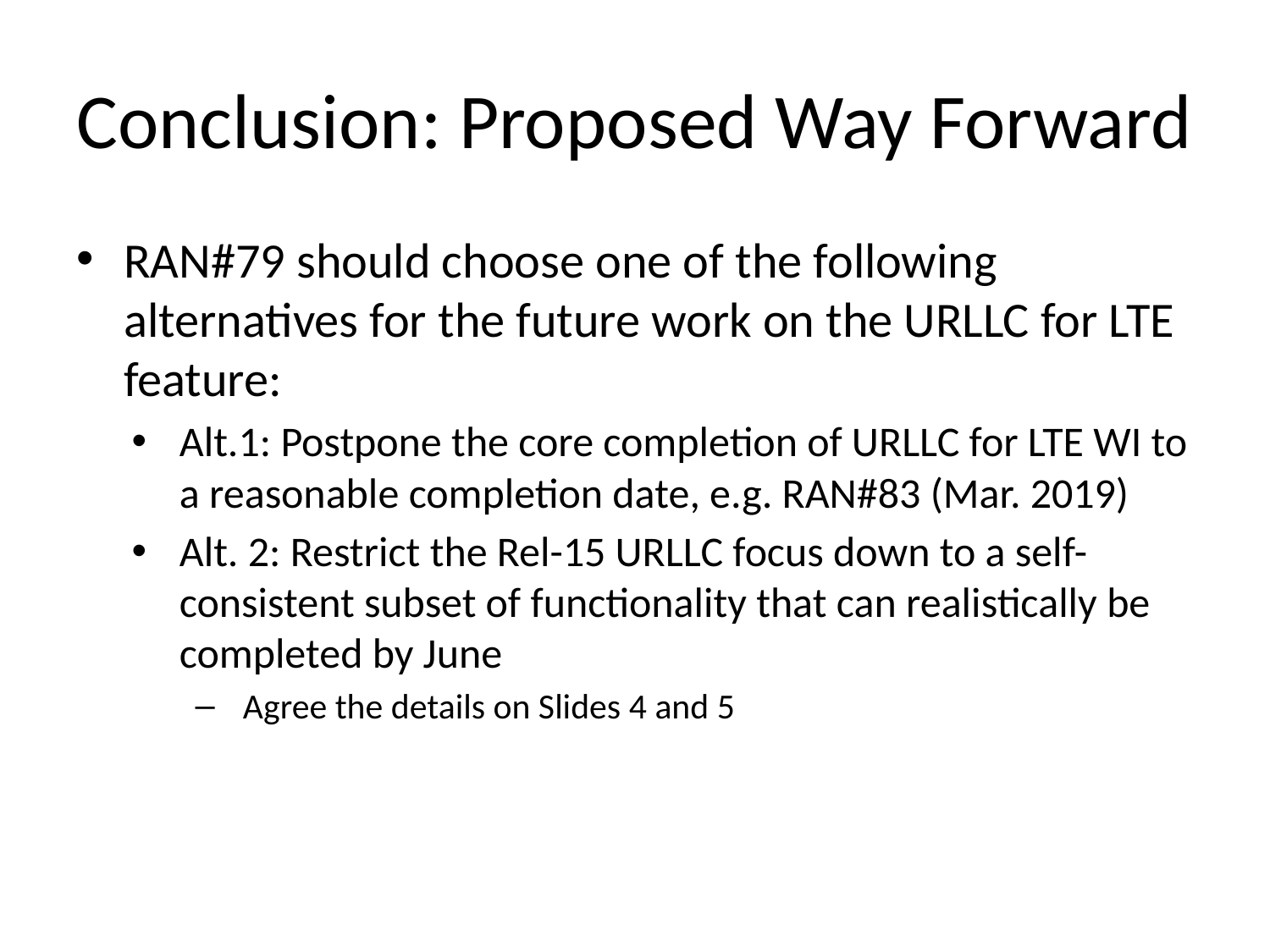

# Conclusion: Proposed Way Forward
RAN#79 should choose one of the following alternatives for the future work on the URLLC for LTE feature:
Alt.1: Postpone the core completion of URLLC for LTE WI to a reasonable completion date, e.g. RAN#83 (Mar. 2019)
Alt. 2: Restrict the Rel-15 URLLC focus down to a self-consistent subset of functionality that can realistically be completed by June
Agree the details on Slides 4 and 5